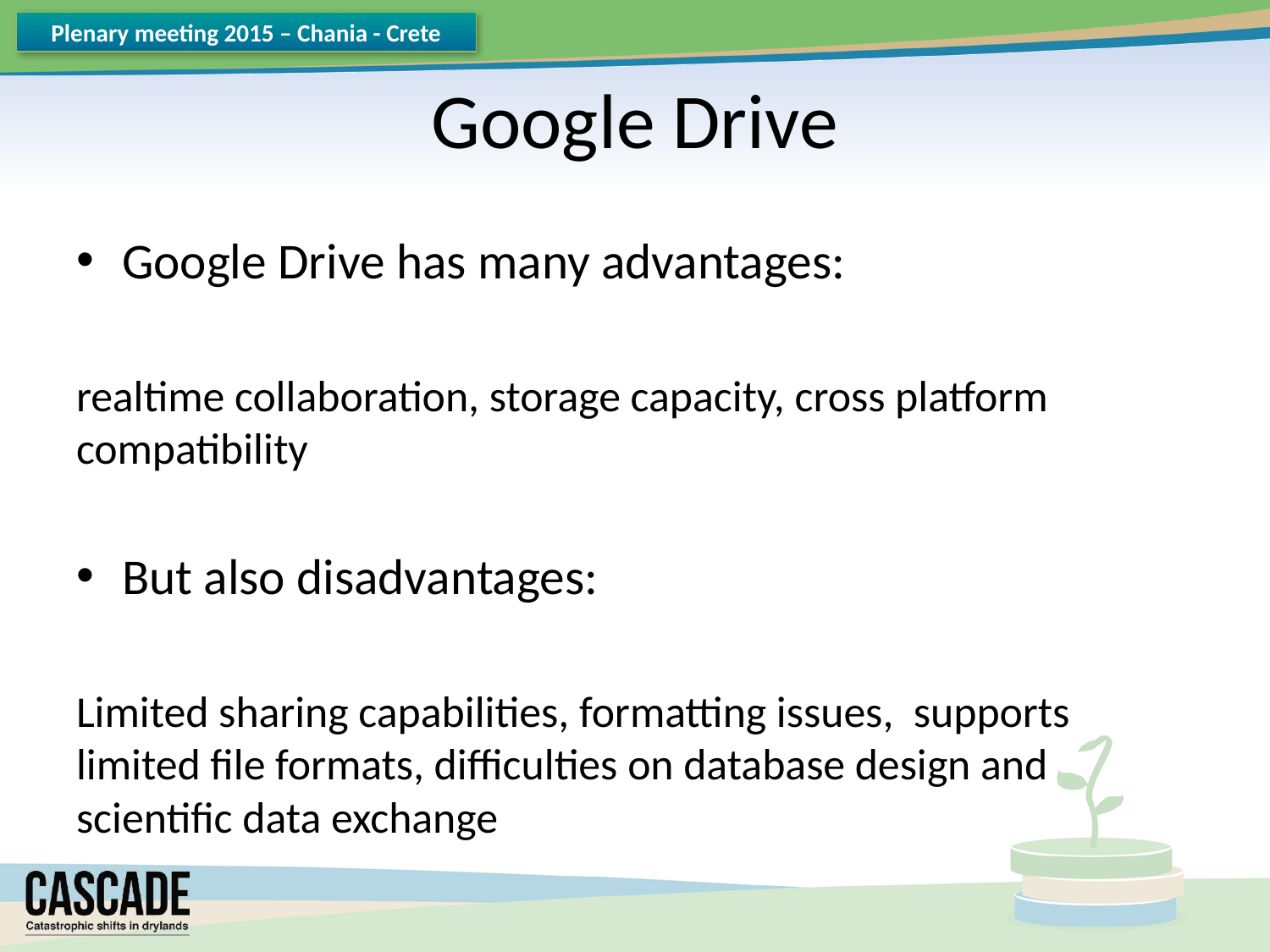

# Google Drive
Google Drive has many advantages:

realtime collaboration, storage capacity, cross platform compatibility

But also disadvantages:

Limited sharing capabilities, formatting issues,  supports limited file formats, difficulties on database design and scientific data exchange